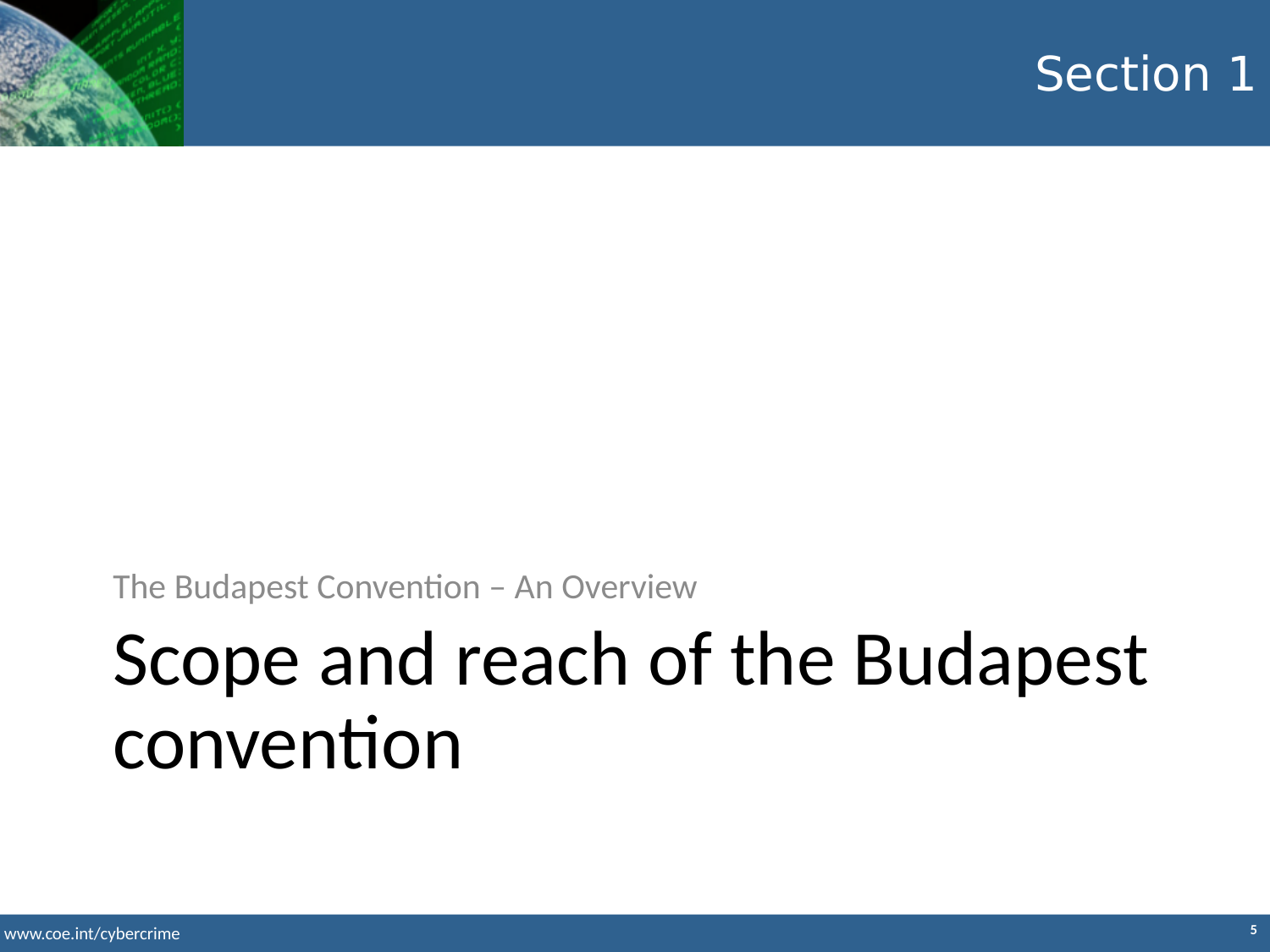

Section 1

The Budapest Convention – An Overview
Scope and reach of the Budapest convention
5